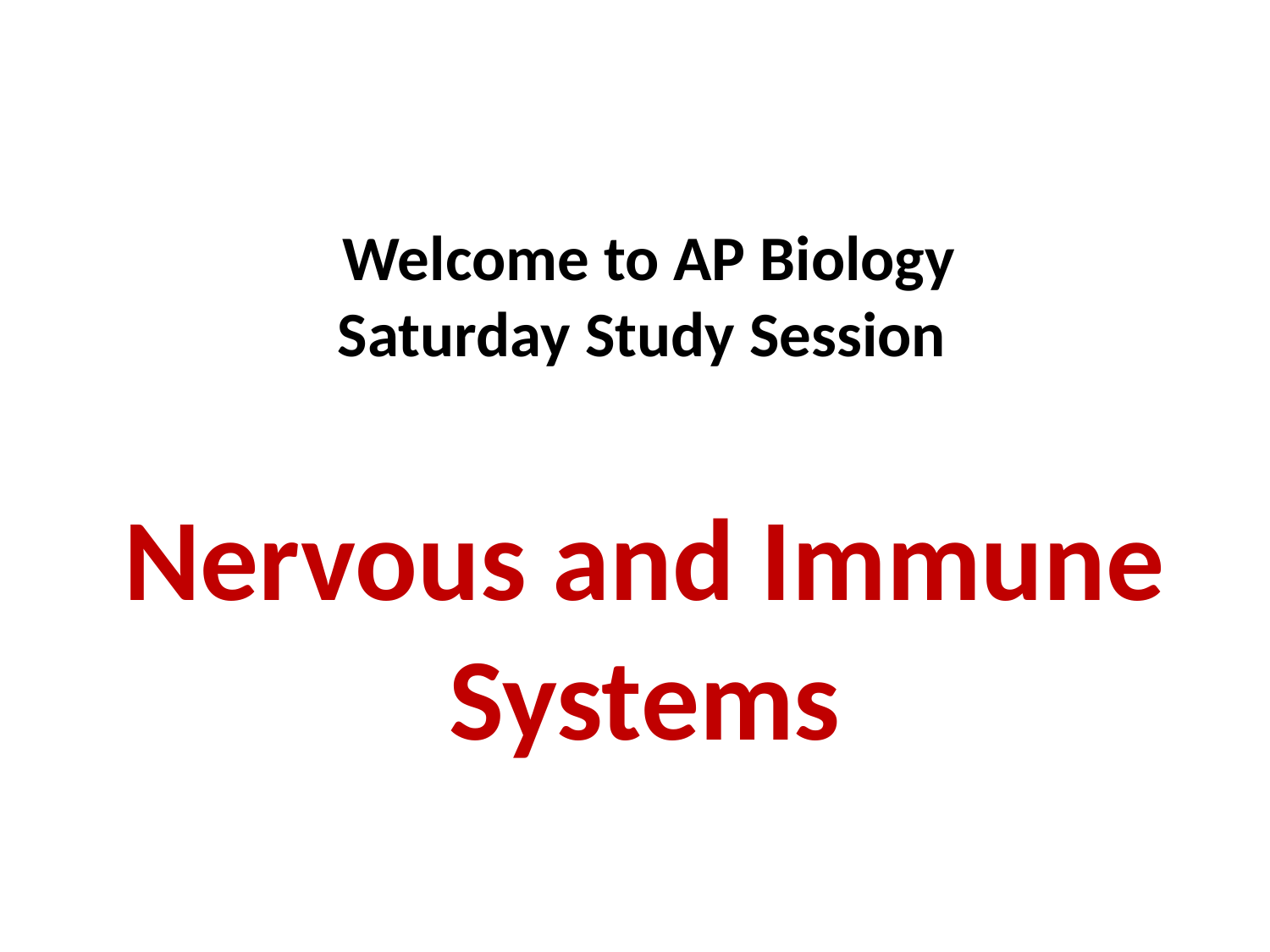

# Welcome to AP Biology Saturday Study Session
Nervous and Immune Systems